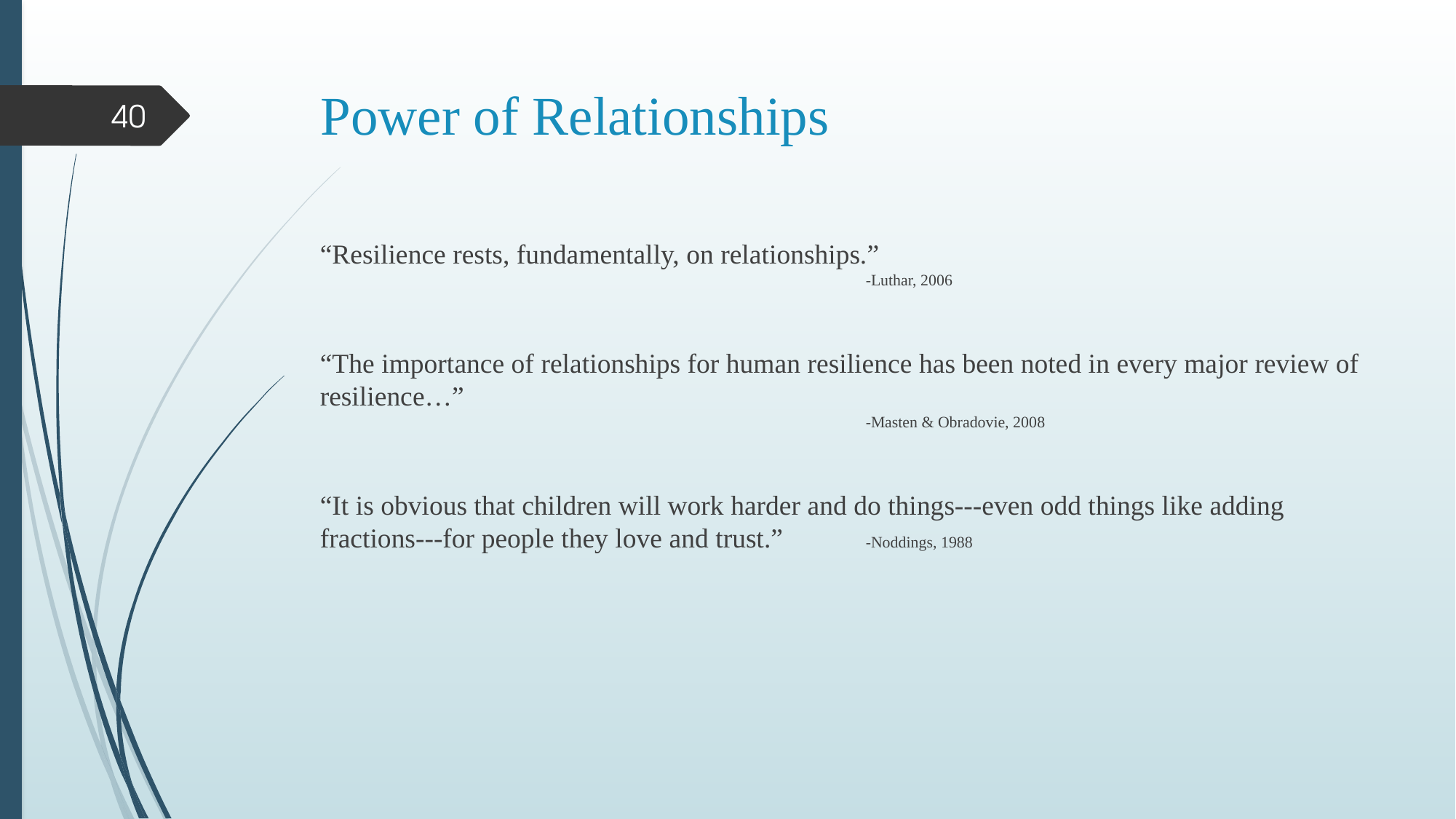

# Power of Relationships
40

“Resilience rests, fundamentally, on relationships.”
					-Luthar, 2006

“The importance of relationships for human resilience has been noted in every major review of resilience…”
					-Masten & Obradovie, 2008

“It is obvious that children will work harder and do things---even odd things like adding fractions---for people they love and trust.” 	-Noddings, 1988